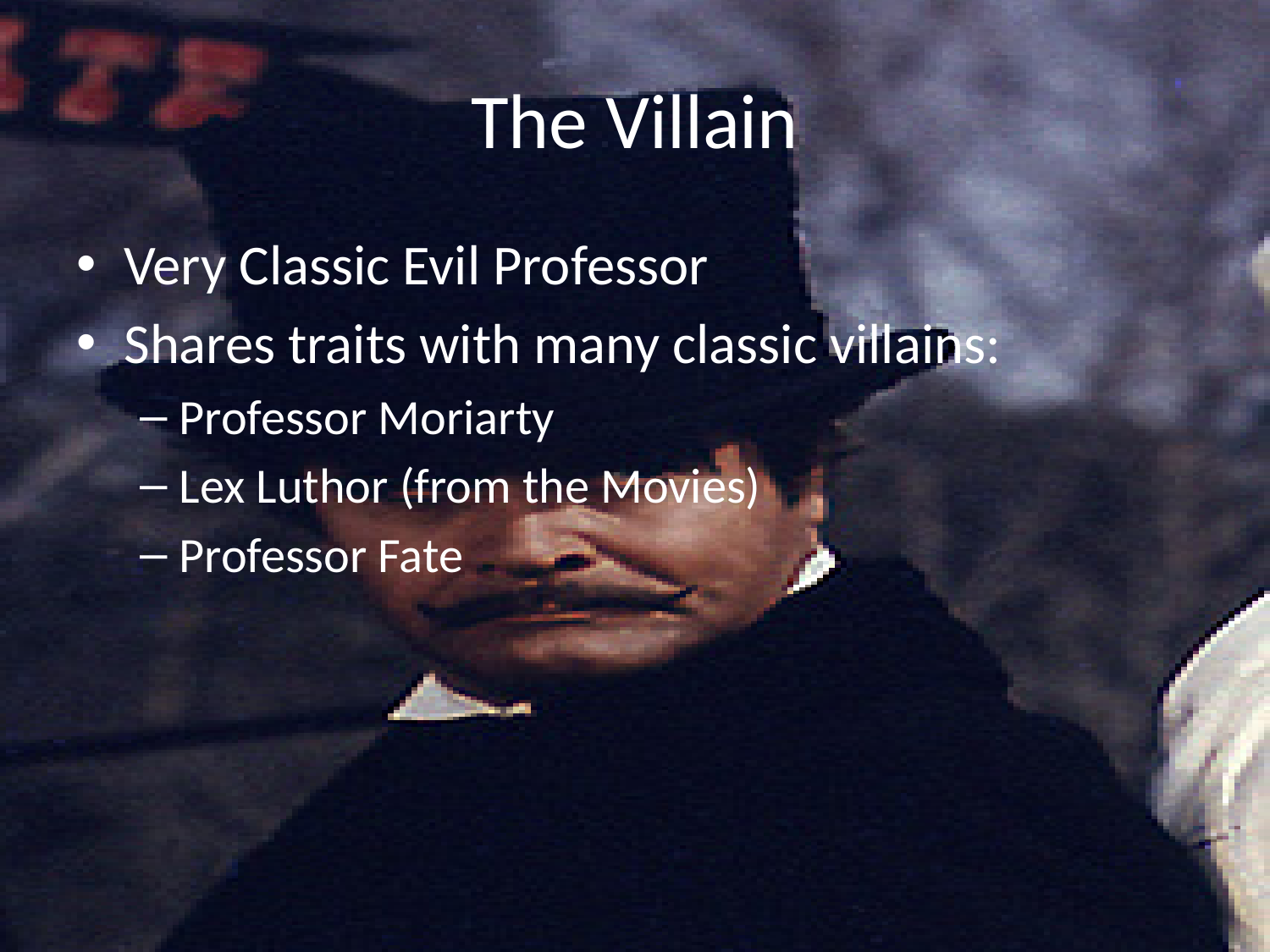

# The Villain
Very Classic Evil Professor
Shares traits with many classic villains:
Professor Moriarty
Lex Luthor (from the Movies)
Professor Fate